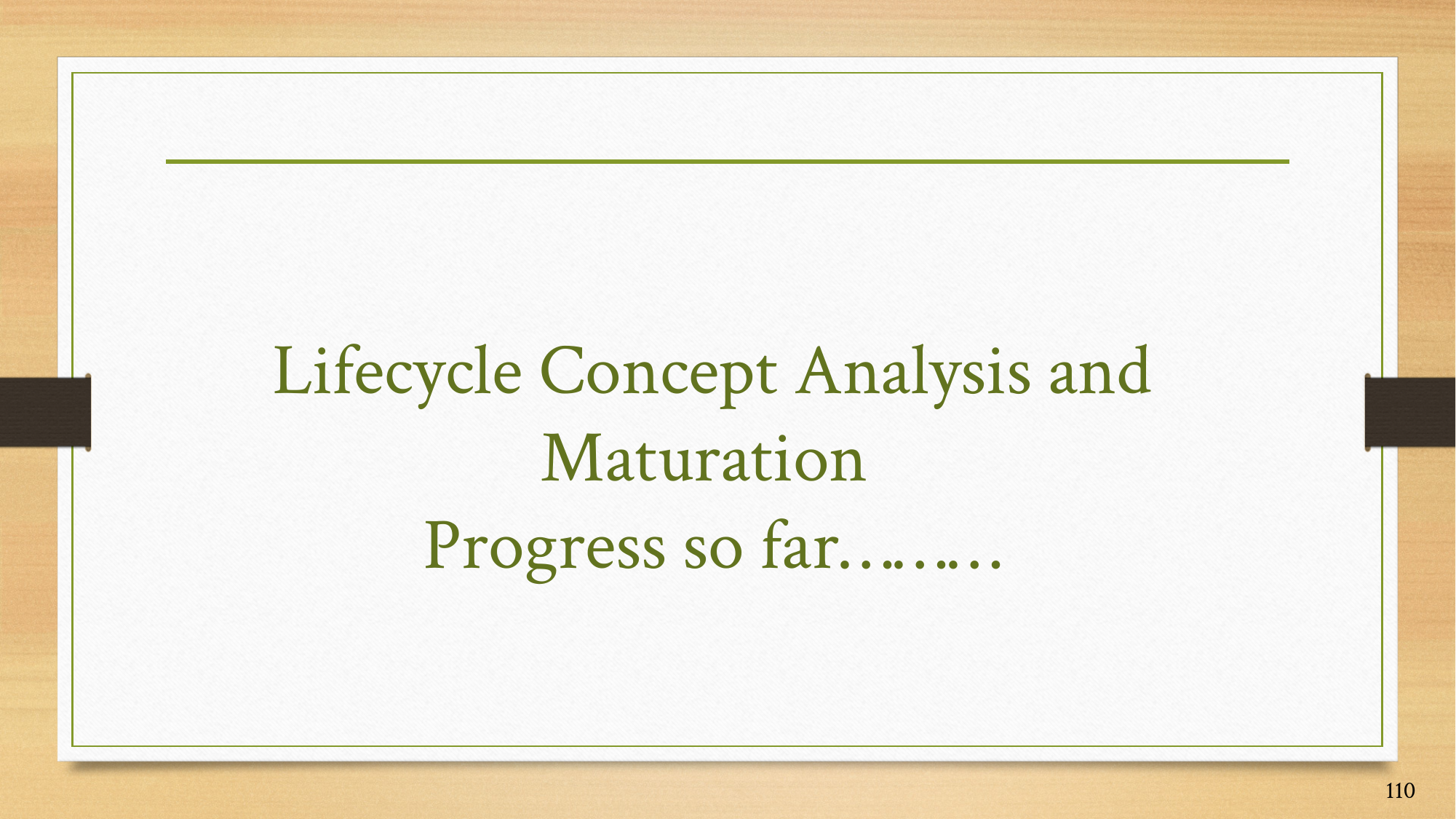

Lifecycle Concept Analysis and Maturation
Progress so far………
110